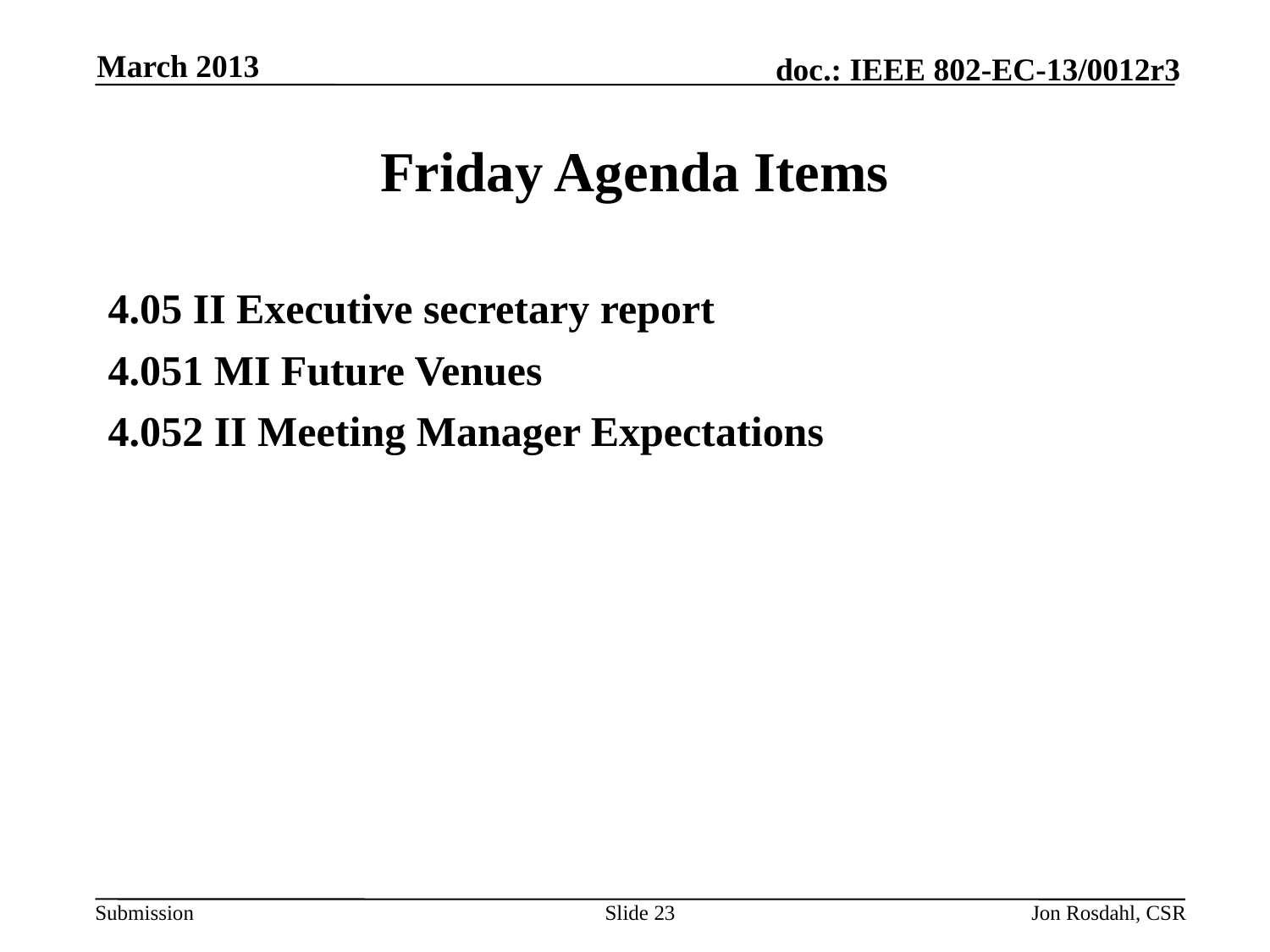

March 2013
# Friday Agenda Items
4.05 II Executive secretary report
4.051 MI Future Venues
4.052 II Meeting Manager Expectations
Slide 23
Jon Rosdahl, CSR